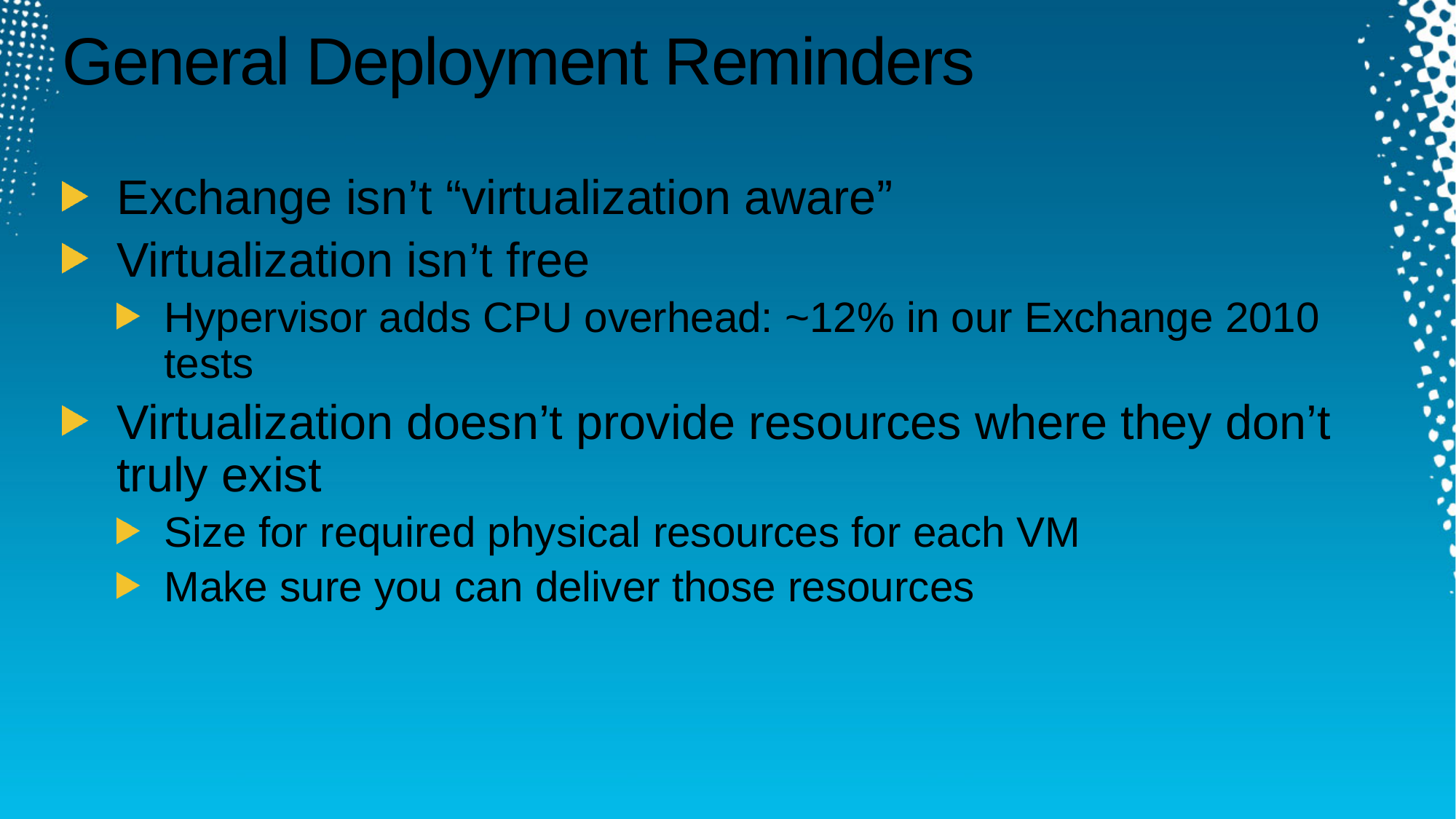

# General Deployment Reminders
Exchange isn’t “virtualization aware”
Virtualization isn’t free
Hypervisor adds CPU overhead: ~12% in our Exchange 2010 tests
Virtualization doesn’t provide resources where they don’t truly exist
Size for required physical resources for each VM
Make sure you can deliver those resources